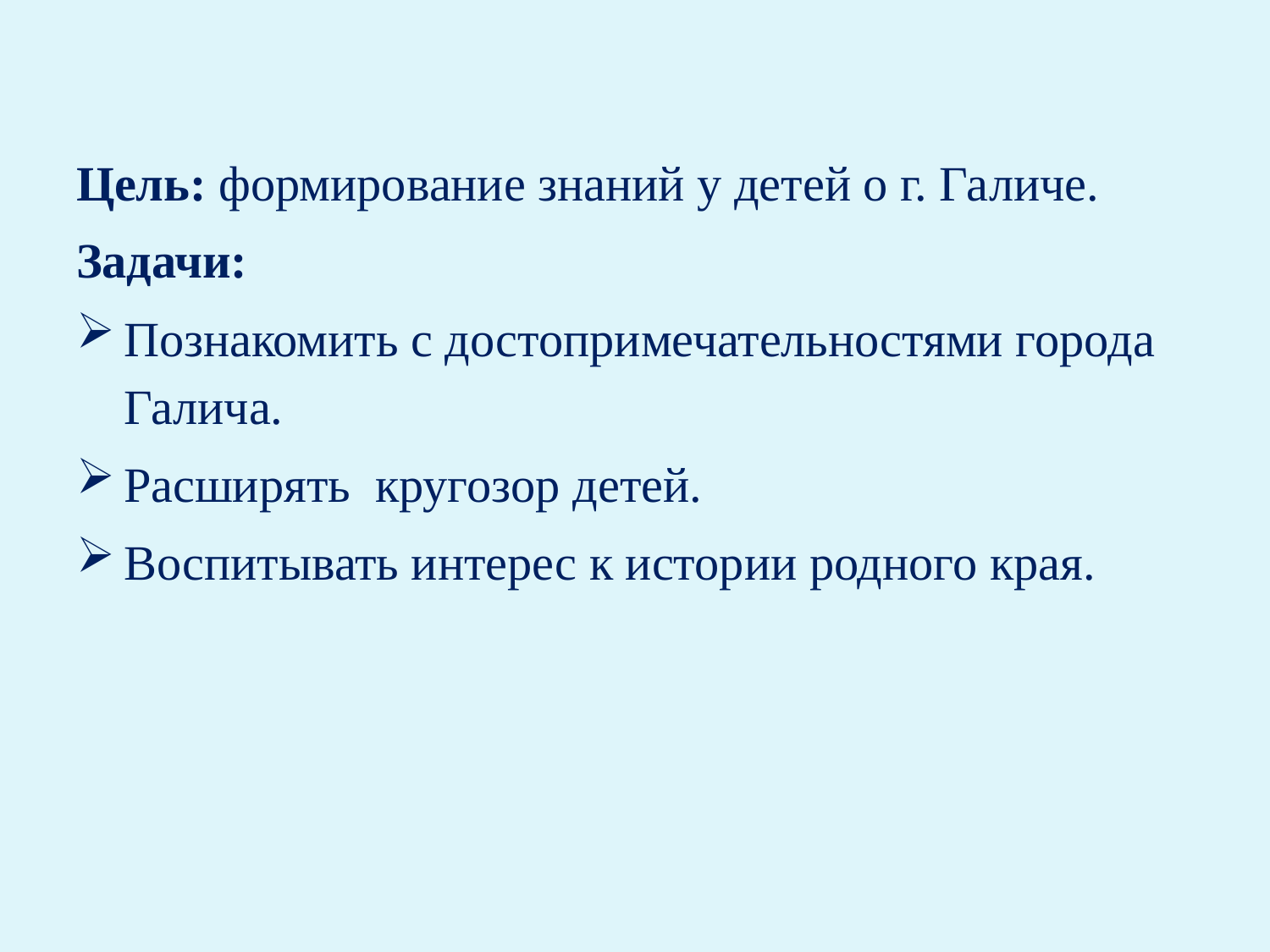

Цель: формирование знаний у детей о г. Галиче.
Задачи:
Познакомить с достопримечательностями города Галича.
Расширять  кругозор детей.
Воспитывать интерес к истории родного края.